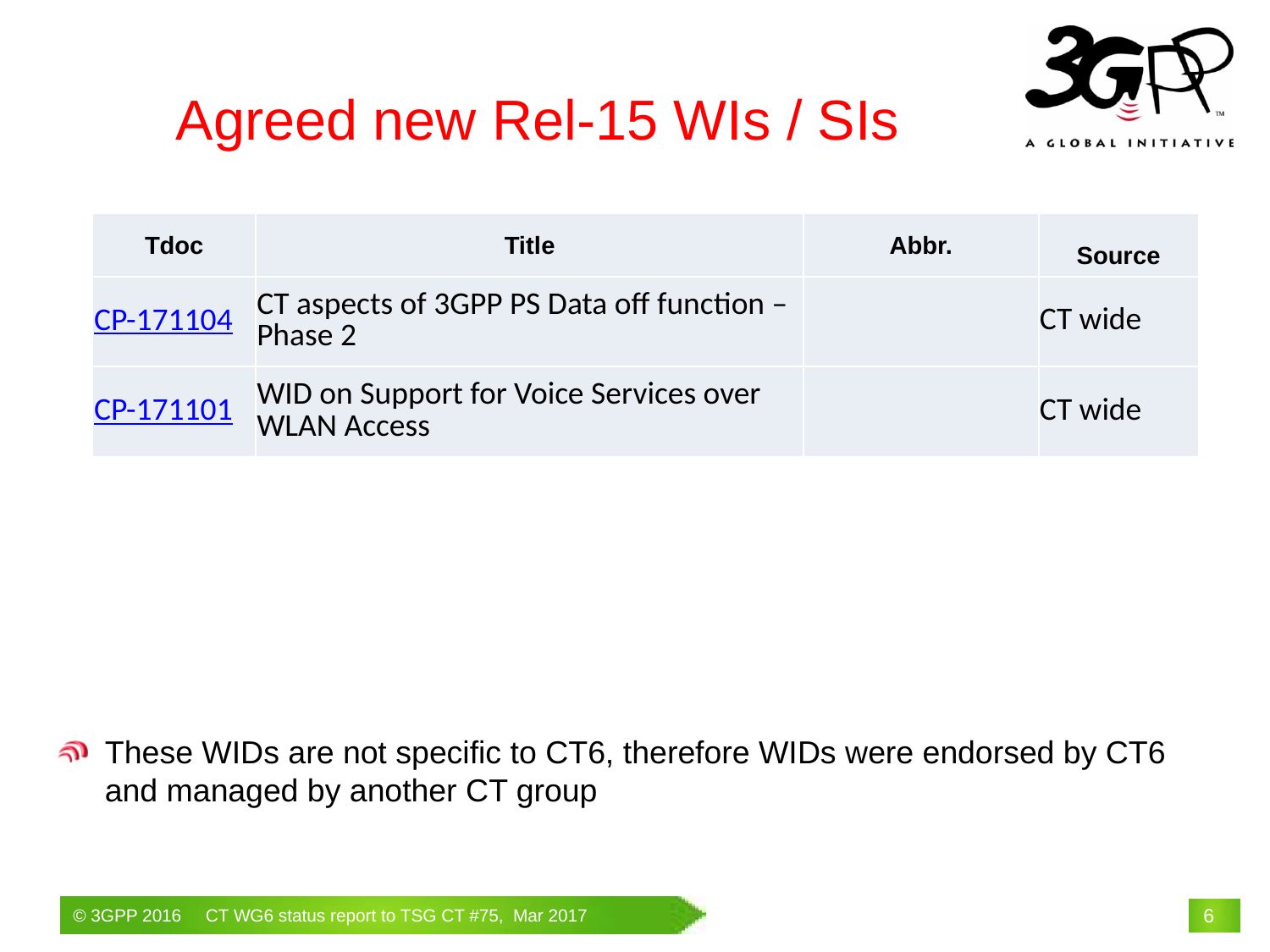

# Agreed new Rel-15 WIs / SIs
| Tdoc | Title | Abbr. | Source |
| --- | --- | --- | --- |
| CP-171104 | CT aspects of 3GPP PS Data off function – Phase 2 |  | CT wide |
| CP-171101 | WID on Support for Voice Services over WLAN Access |  | CT wide |

These WIDs are not specific to CT6, therefore WIDs were endorsed by CT6 and managed by another CT group